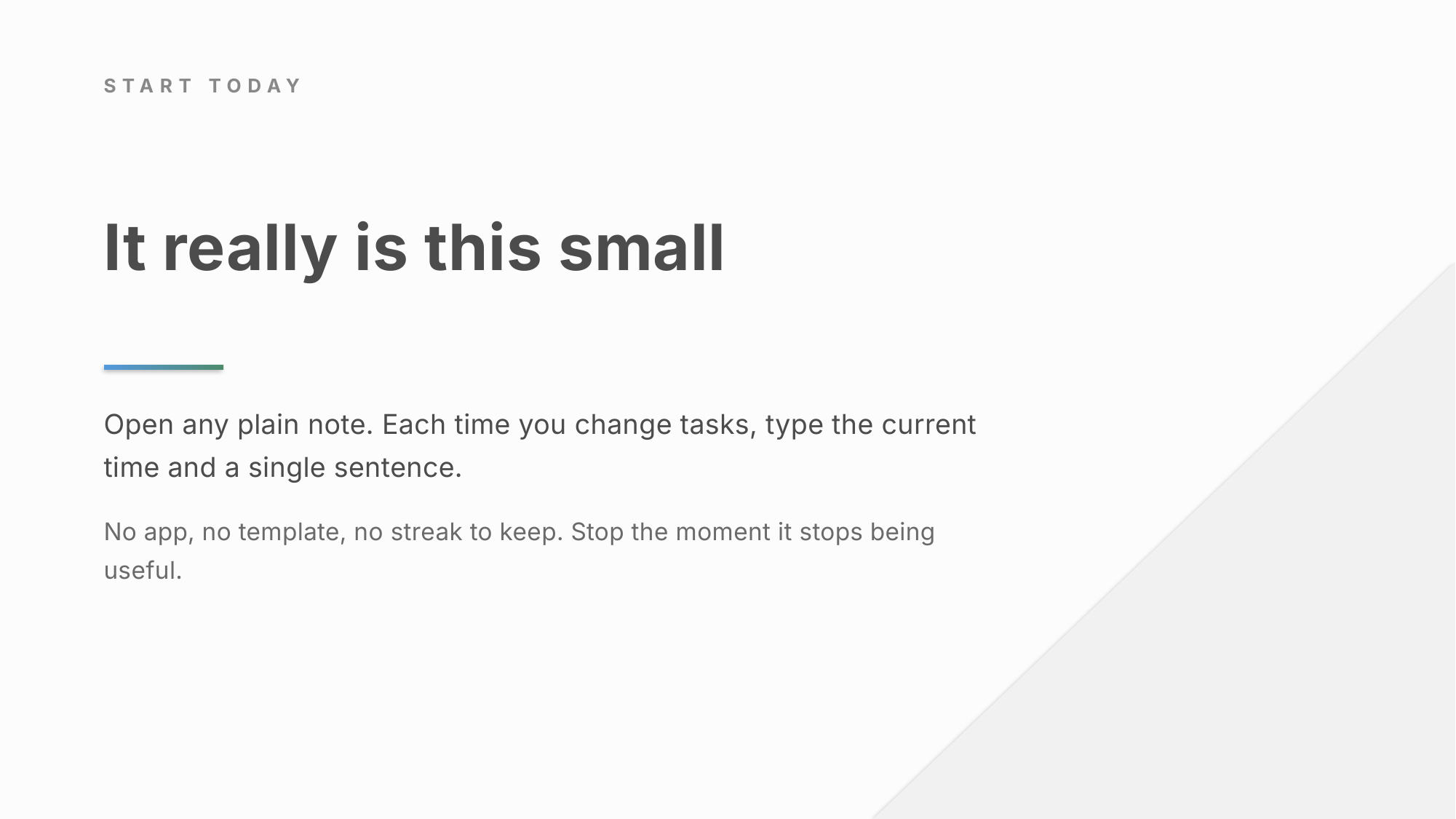

START TODAY
It really is this small

Open any plain note. Each time you change tasks, type the current time and a single sentence.
No app, no template, no streak to keep. Stop the moment it stops being useful.